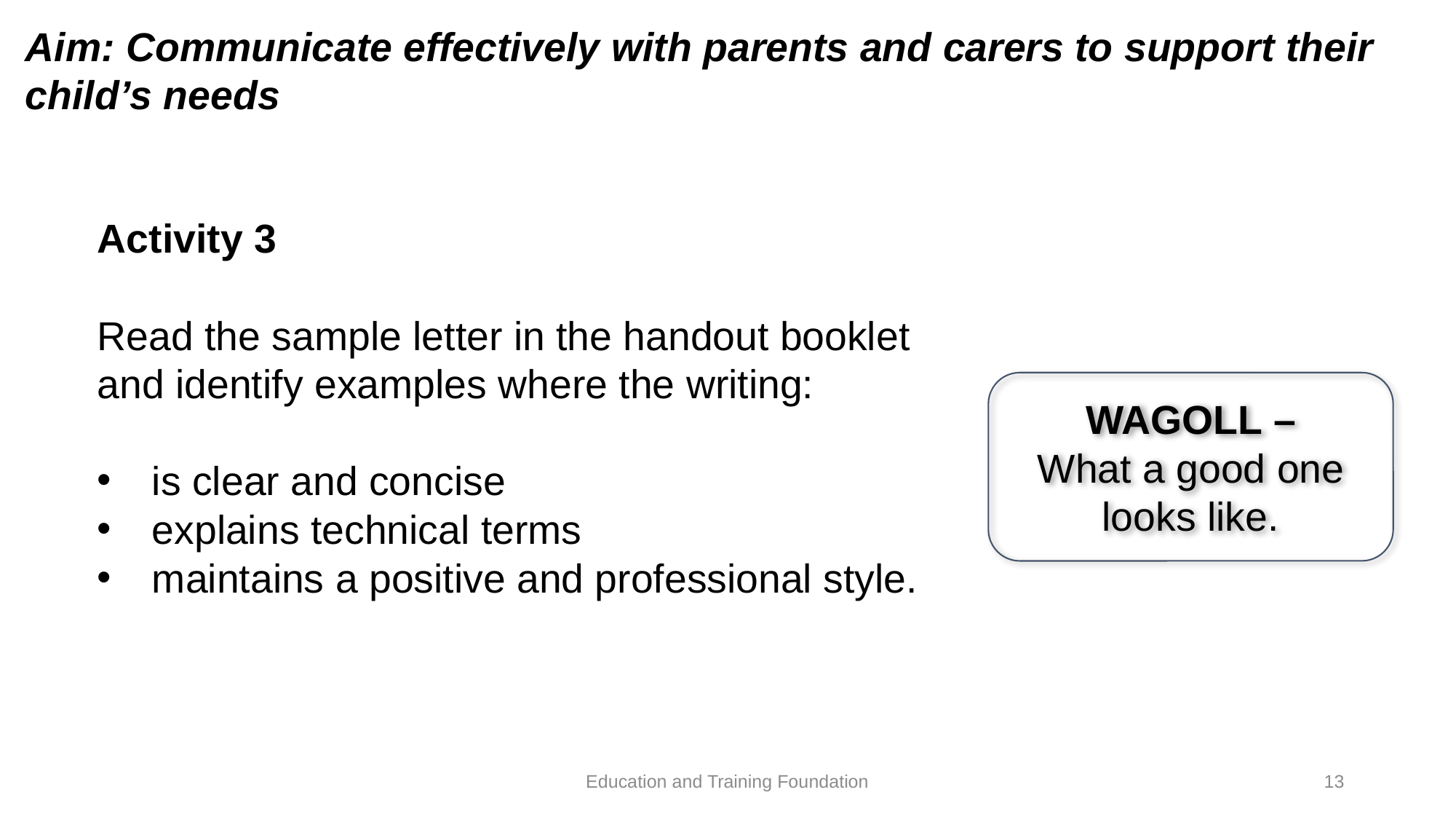

Aim: Communicate effectively with parents and carers to support their child’s needs

Activity 3

Read the sample letter in the handout booklet and identify examples where the writing:

is clear and concise
explains technical terms
maintains a positive and professional style.
WAGOLL –
What a good one looks like.
Education and Training Foundation
13